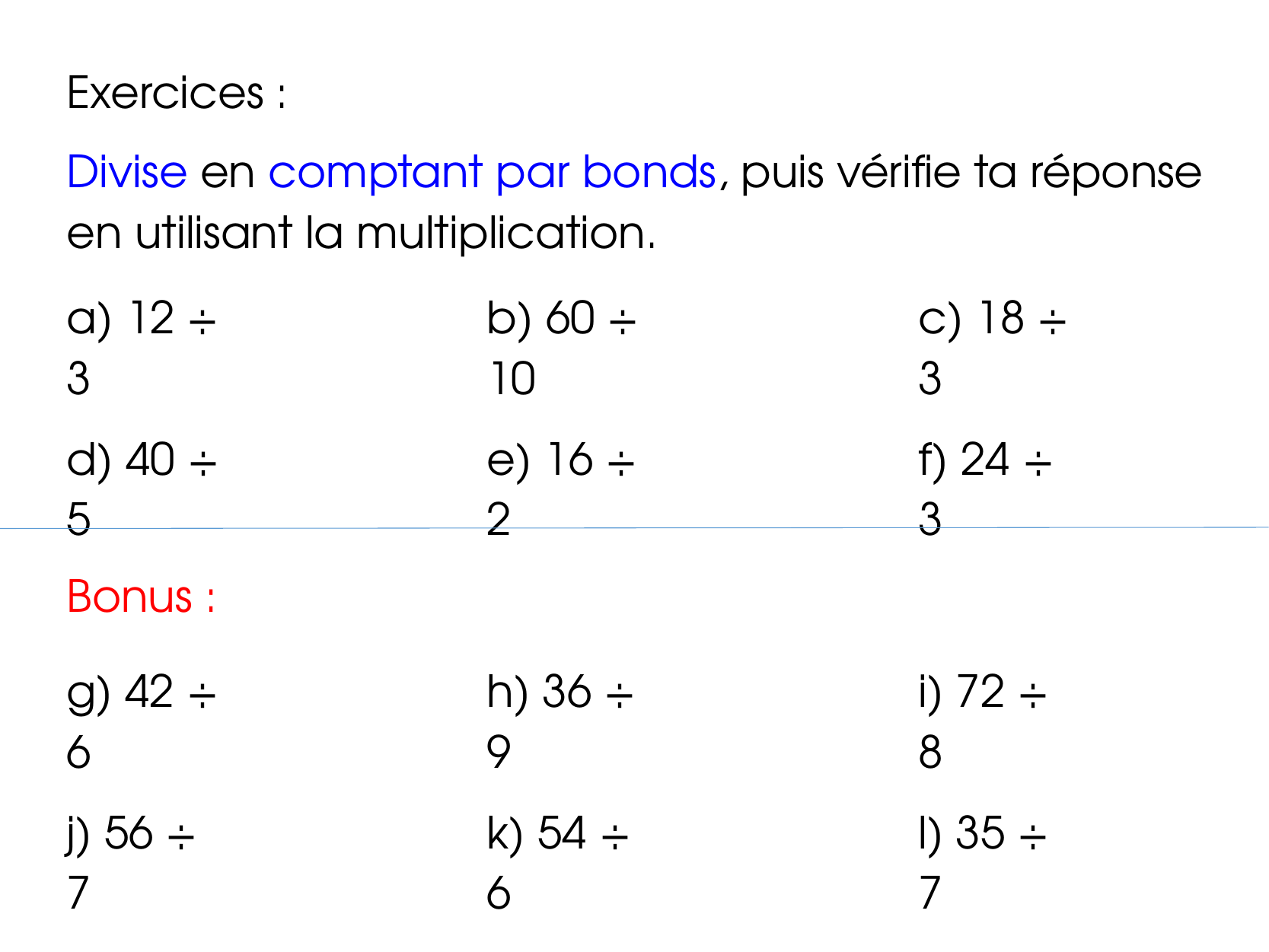

Exercices :
Divise en comptant par bonds, puis vérifie ta réponse en utilisant la multiplication.
a) 12 ÷ 3
b) 60 ÷ 10
c) 18 ÷ 3
d) 40 ÷ 5
e) 16 ÷ 2
f) 24 ÷ 3
Bonus :
g) 42 ÷ 6
h) 36 ÷ 9
i) 72 ÷ 8
j) 56 ÷ 7
k) 54 ÷ 6
l) 35 ÷ 7